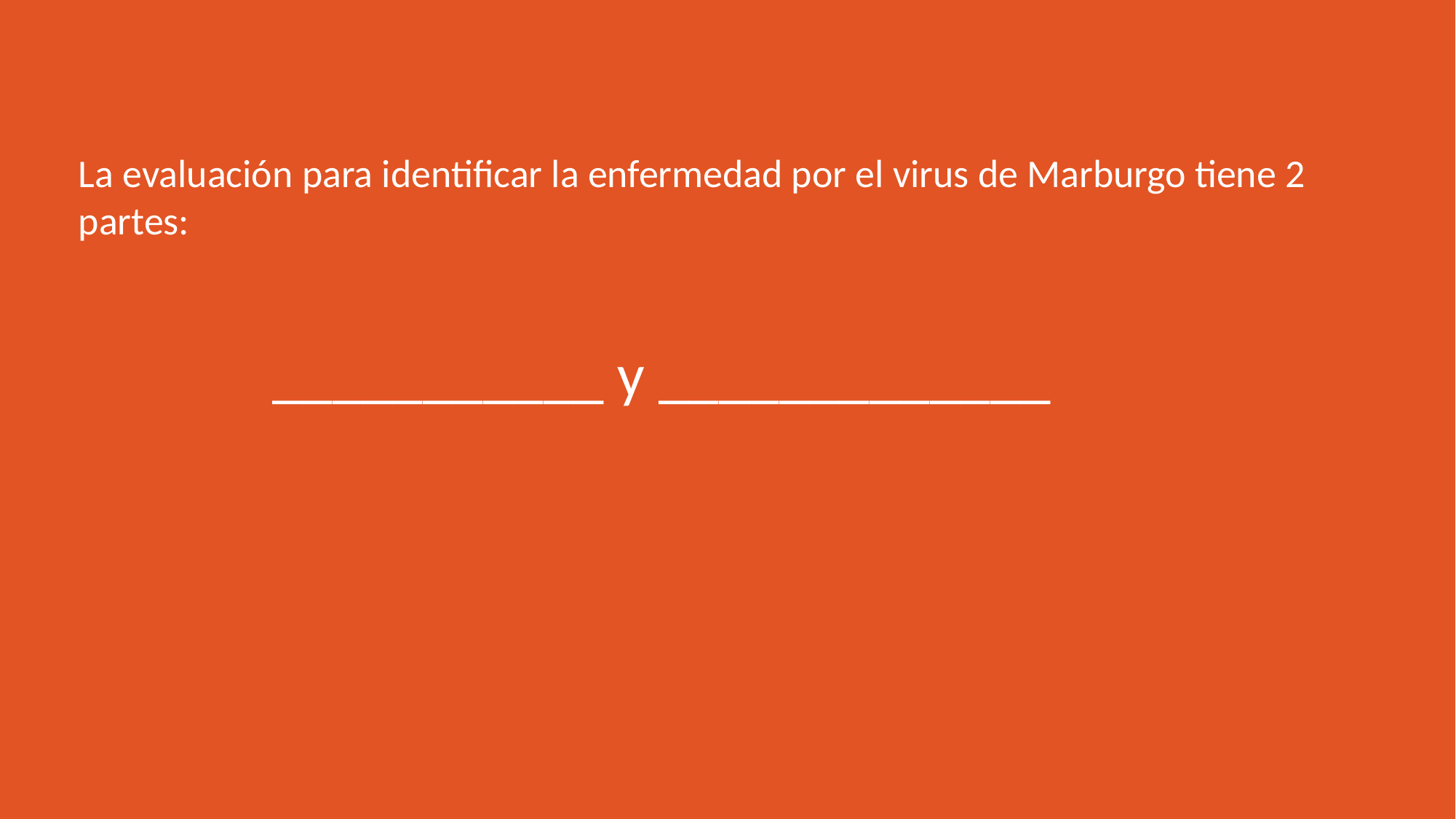

# La evaluación para identificar la enfermedad por el virus de Marburgo tiene 2 partes:
___________ y _____________